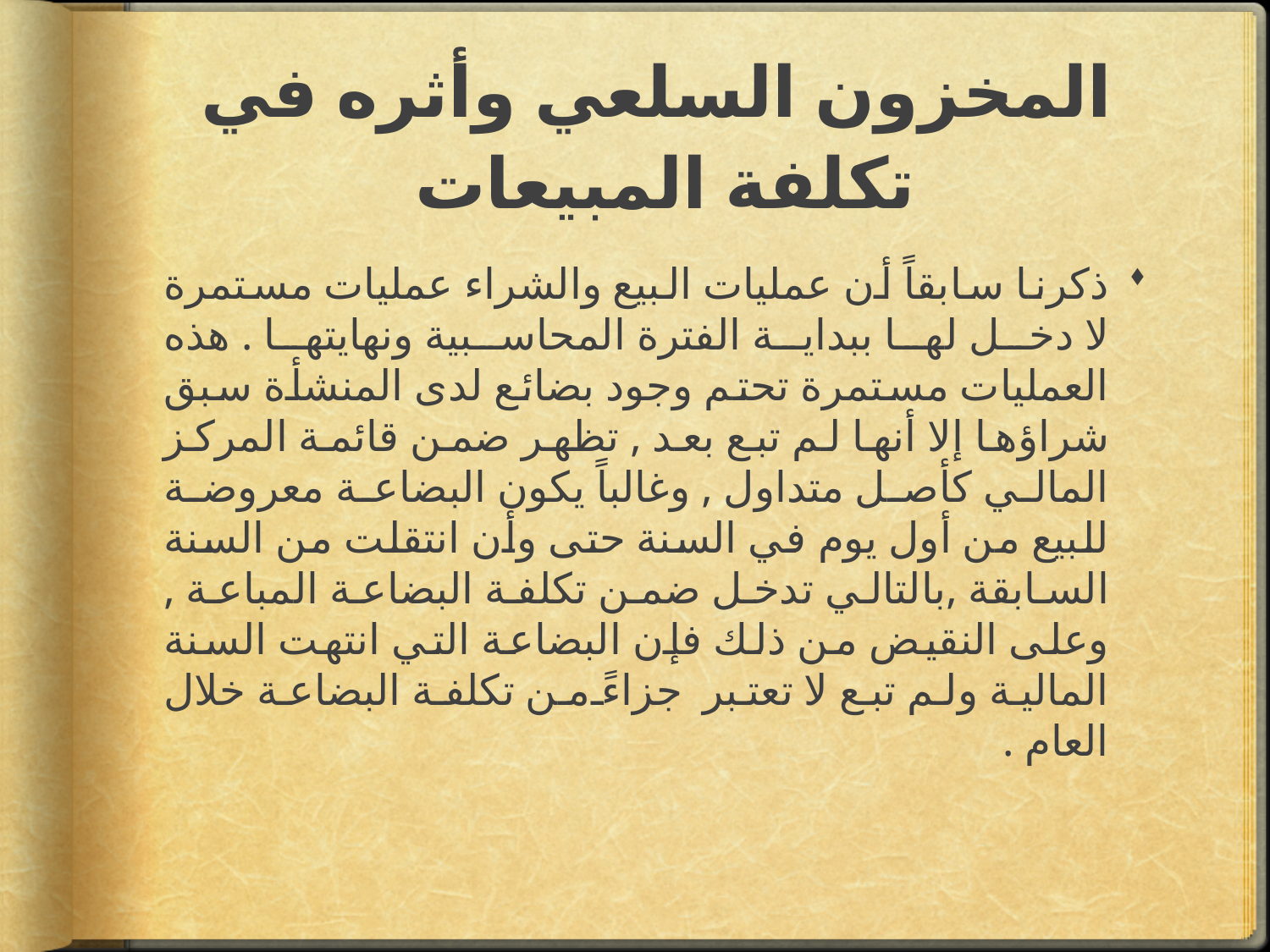

# المخزون السلعي وأثره في تكلفة المبيعات
ذكرنا سابقاً أن عمليات البيع والشراء عمليات مستمرة لا دخل لها ببداية الفترة المحاسبية ونهايتها . هذه العمليات مستمرة تحتم وجود بضائع لدى المنشأة سبق شراؤها إلا أنها لم تبع بعد , تظهر ضمن قائمة المركز المالي كأصل متداول , وغالباً يكون البضاعة معروضة للبيع من أول يوم في السنة حتى وأن انتقلت من السنة السابقة ,بالتالي تدخل ضمن تكلفة البضاعة المباعة , وعلى النقيض من ذلك فإن البضاعة التي انتهت السنة المالية ولم تبع لا تعتبر جزاءً من تكلفة البضاعة خلال العام .